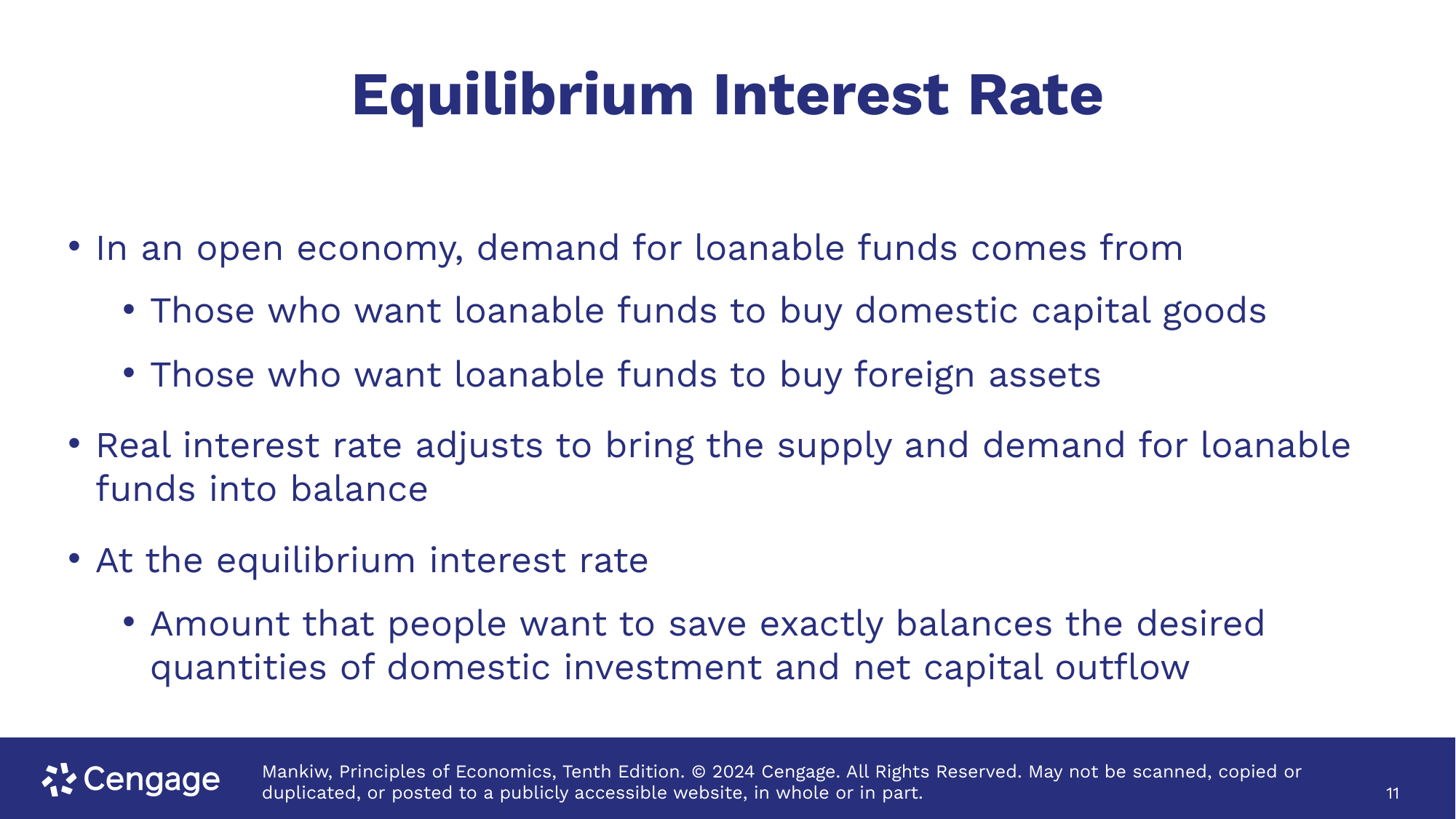

# Equilibrium Interest Rate
In an open economy, demand for loanable funds comes from
Those who want loanable funds to buy domestic capital goods
Those who want loanable funds to buy foreign assets
Real interest rate adjusts to bring the supply and demand for loanable funds into balance
At the equilibrium interest rate
Amount that people want to save exactly balances the desired quantities of domestic investment and net capital outflow